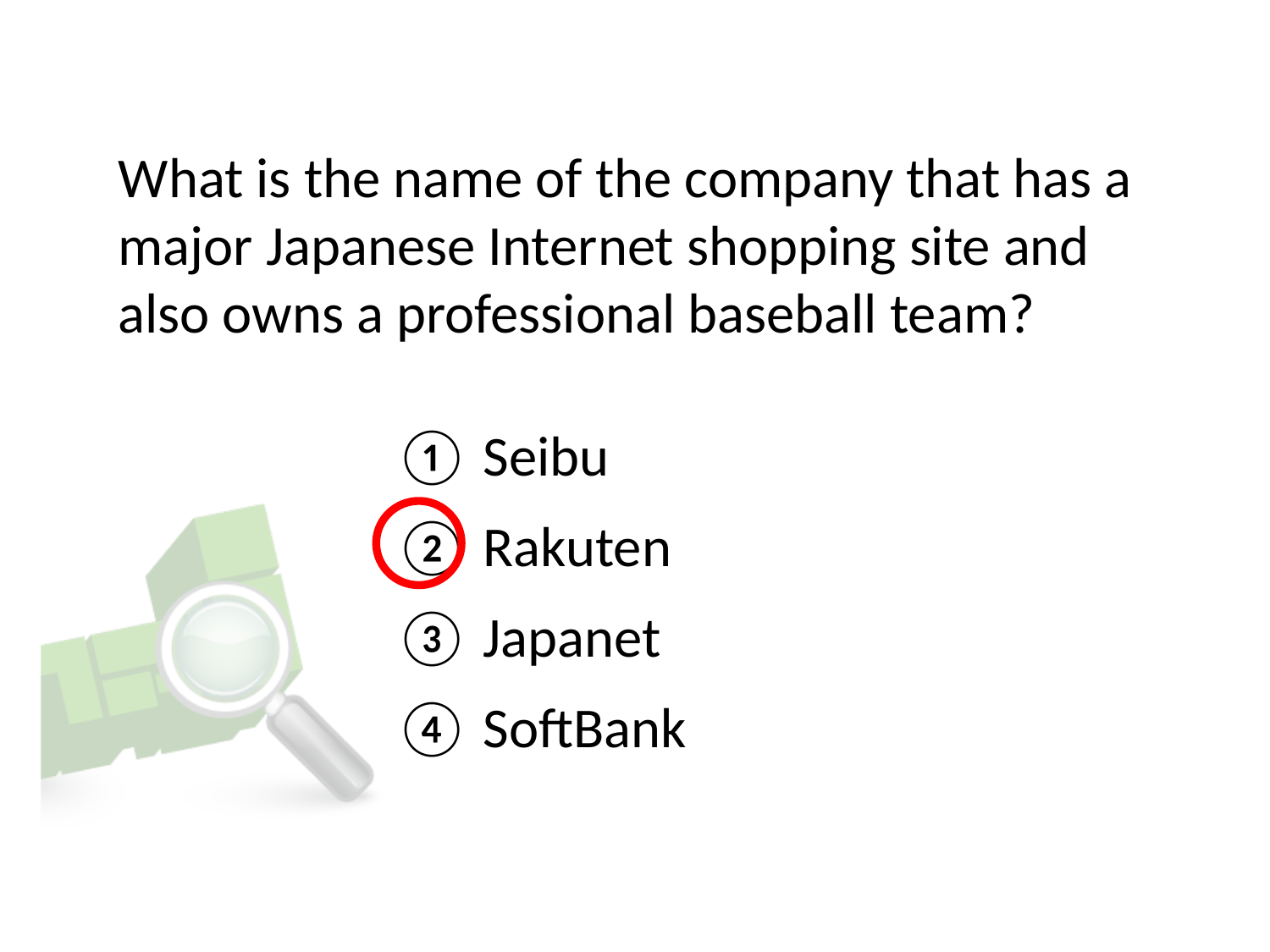

# What is the name of the company that has a major Japanese Internet shopping site and also owns a professional baseball team?
① Seibu
② Rakuten
③ Japanet
④ SoftBank